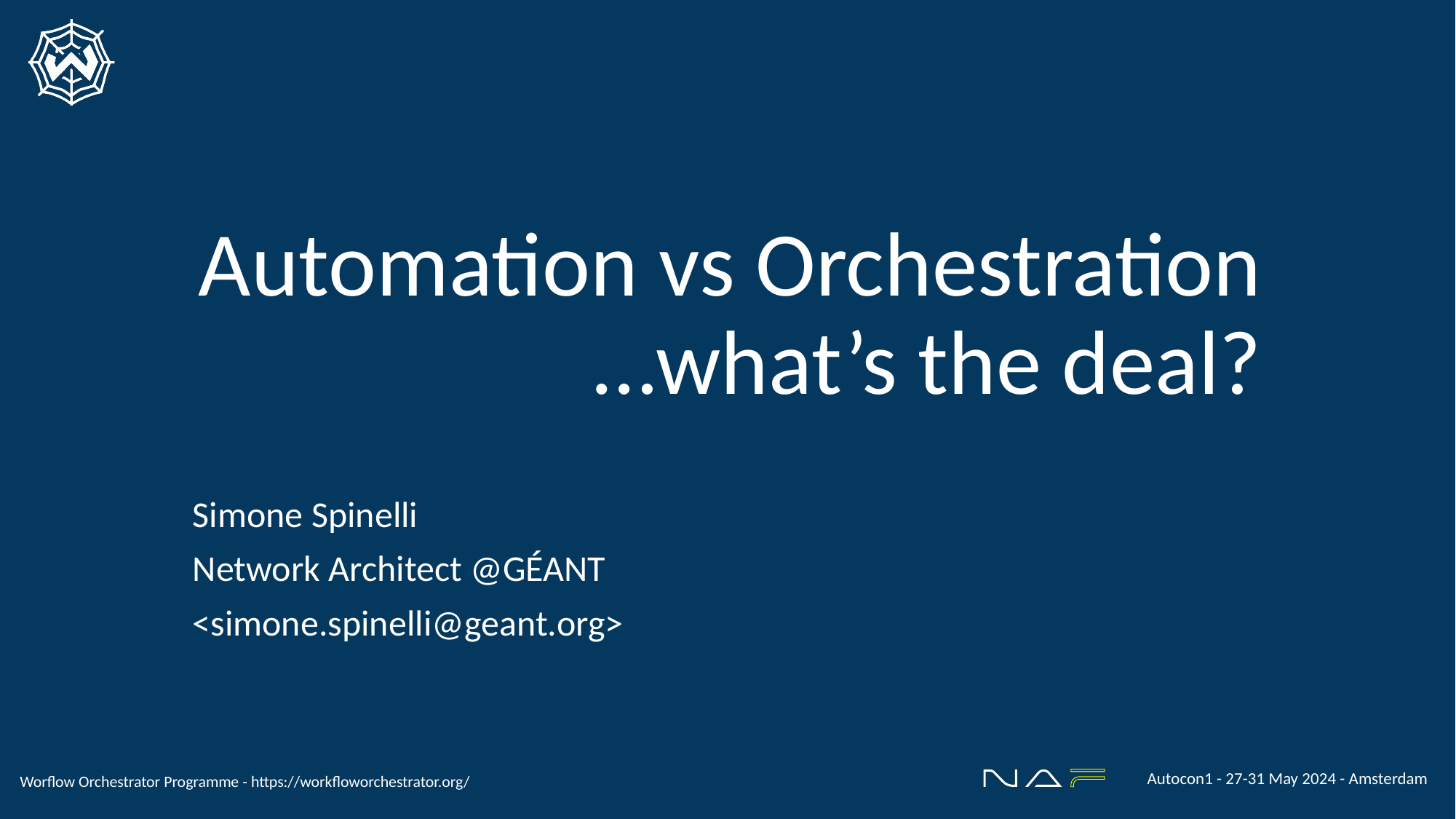

# Automation vs Orchestration …what’s the deal?
Simone Spinelli
Network Architect @GÉANT
<simone.spinelli@geant.org>
Autocon1 - 27-31 May 2024 - Amsterdam
Worflow Orchestrator Programme - https://workfloworchestrator.org/